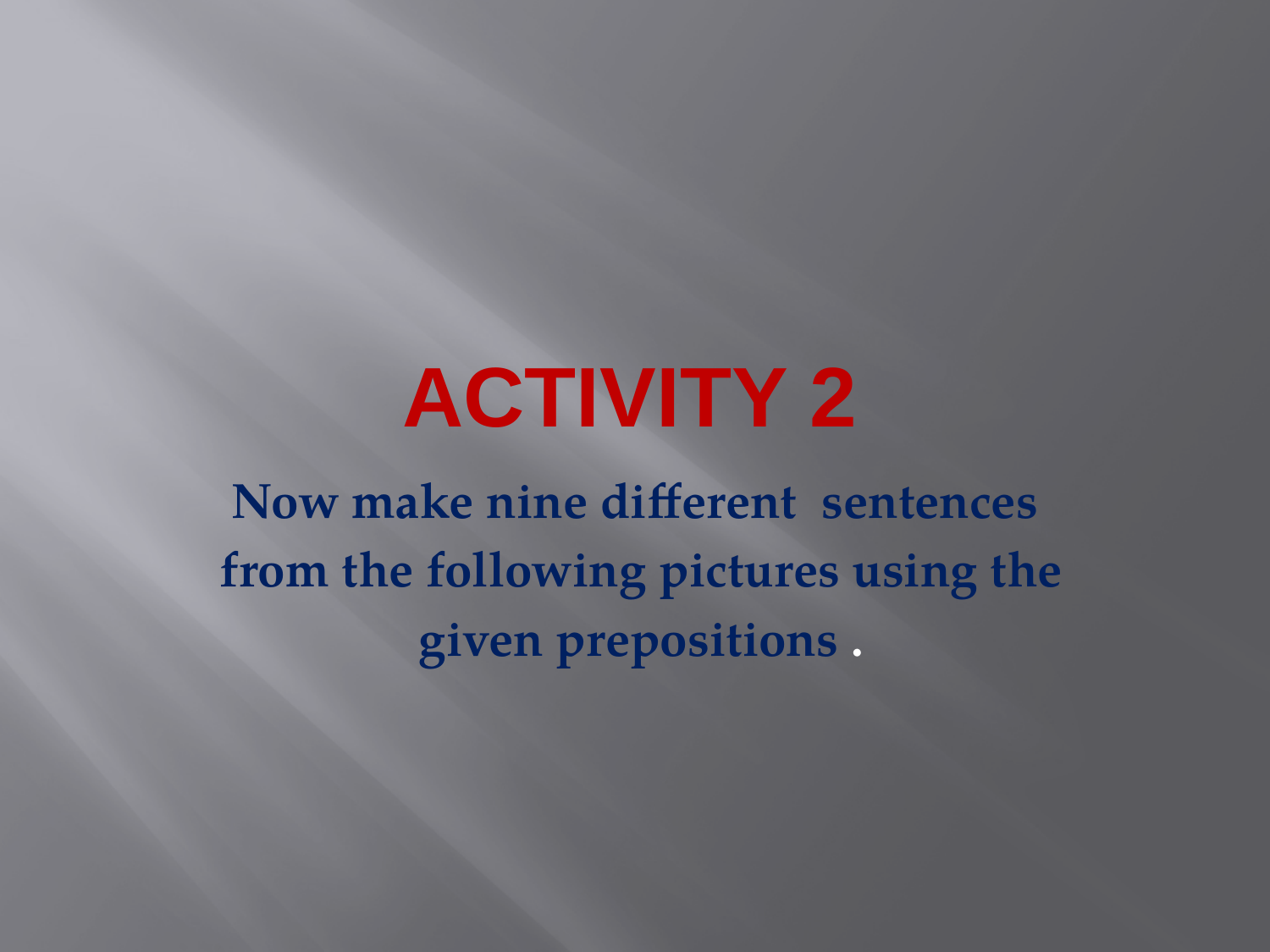

# Activity 2
Now make nine different  sentences
 from the following pictures using the
 given prepositions .